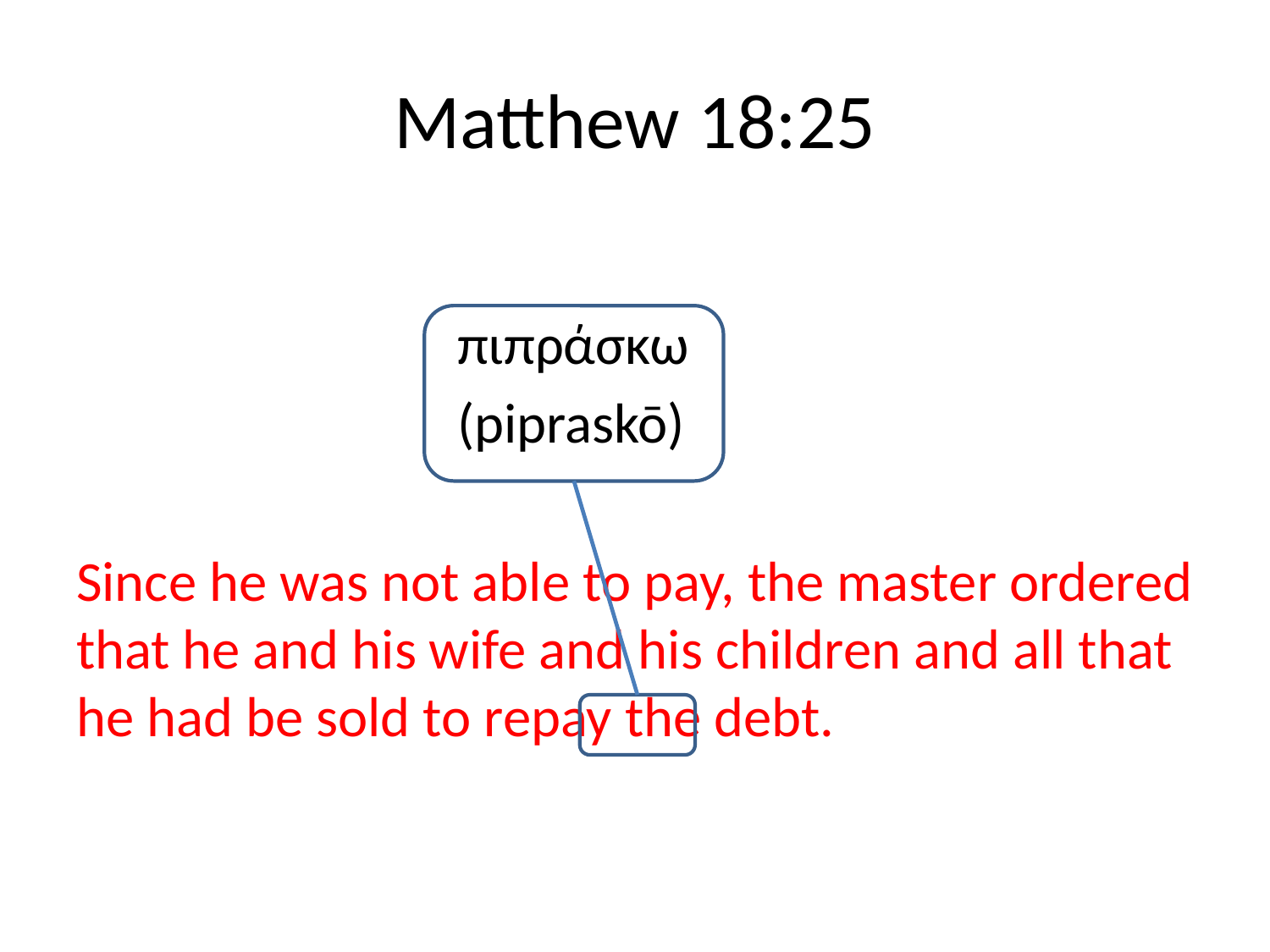

# Matthew 18:25

			πιπράσκω
			(pipraskō)

Since he was not able to pay, the master ordered that he and his wife and his children and all that he had be sold to repay the debt.